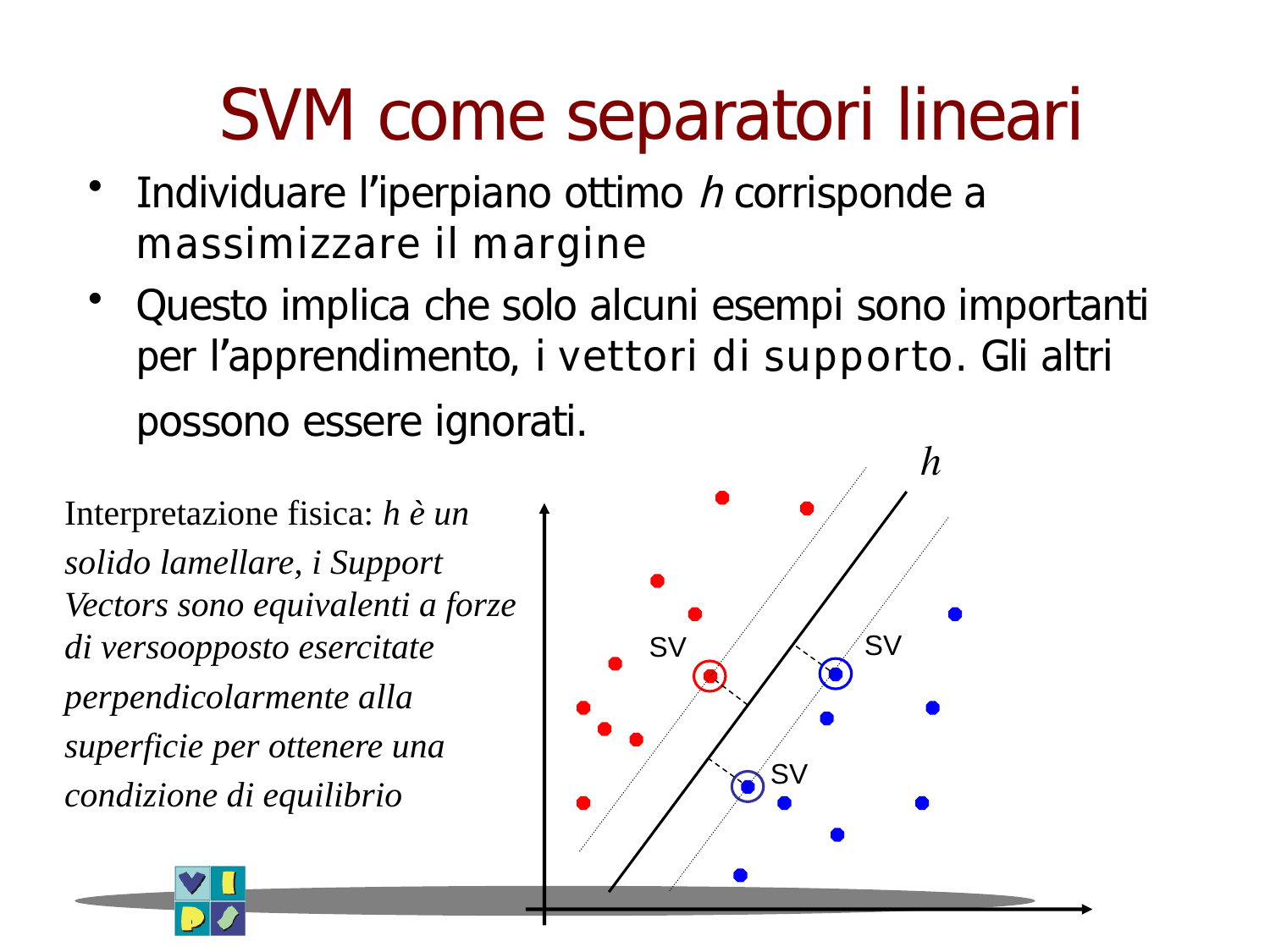

# SVM come separatori lineari
Individuare l’iperpiano ottimo h corrisponde a massimizzare il margine
Questo implica che solo alcuni esempi sono importanti per l’apprendimento, i vettori di supporto. Gli altri possono essere ignorati.
h

Interpretazione fisica: h è un
solido lamellare, i Support Vectors sono equivalenti a forze di versoopposto esercitate
perpendicolarmente alla
superficie per ottenere una
condizione di equilibrio
SV
SV
SV